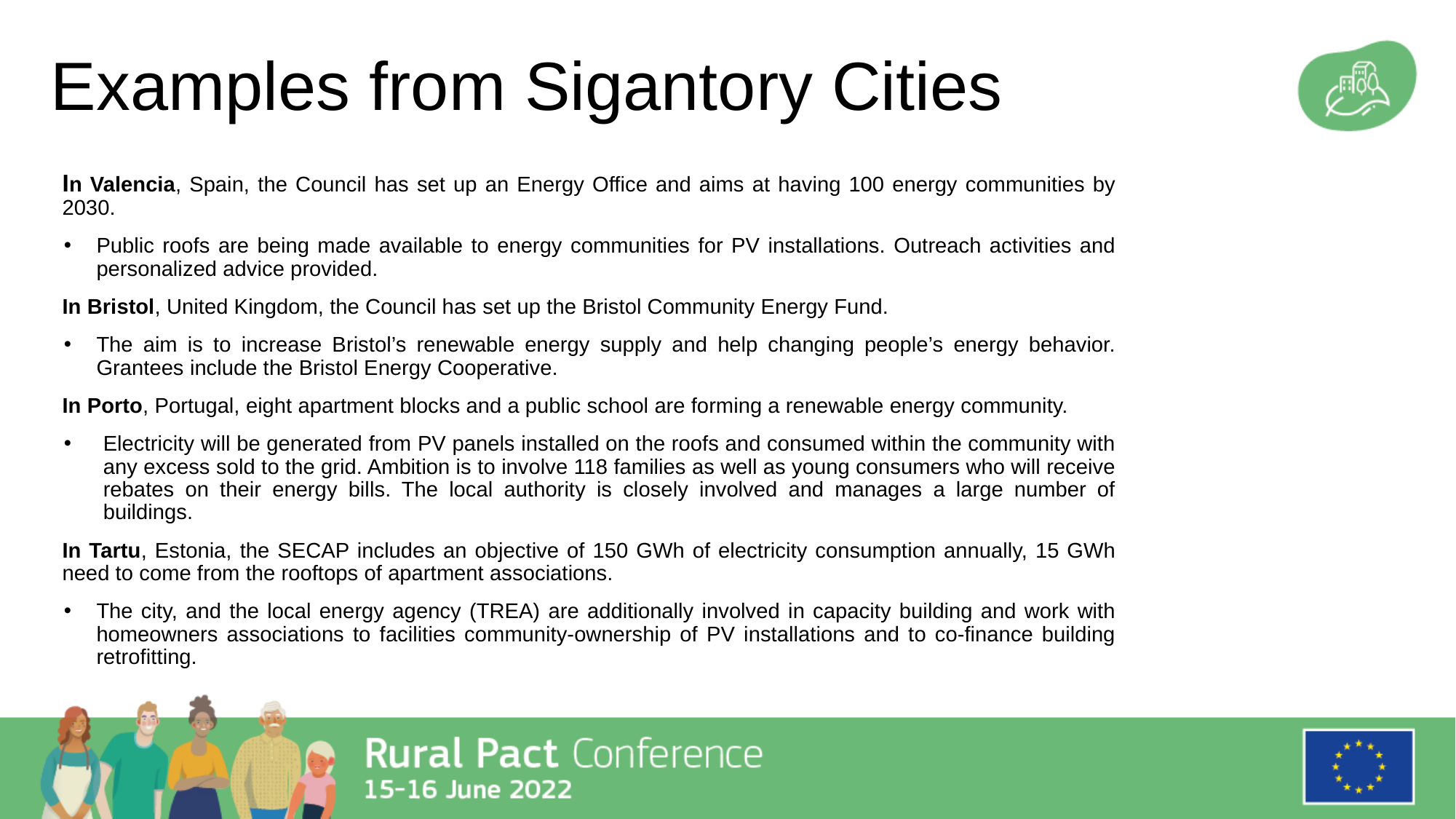

# Examples from Sigantory Cities
In Valencia, Spain, the Council has set up an Energy Office and aims at having 100 energy communities by 2030.
Public roofs are being made available to energy communities for PV installations. Outreach activities and personalized advice provided.
In Bristol, United Kingdom, the Council has set up the Bristol Community Energy Fund.
The aim is to increase Bristol’s renewable energy supply and help changing people’s energy behavior. Grantees include the Bristol Energy Cooperative.
In Porto, Portugal, eight apartment blocks and a public school are forming a renewable energy community.
Electricity will be generated from PV panels installed on the roofs and consumed within the community with any excess sold to the grid. Ambition is to involve 118 families as well as young consumers who will receive rebates on their energy bills. The local authority is closely involved and manages a large number of buildings.
In Tartu, Estonia, the SECAP includes an objective of 150 GWh of electricity consumption annually, 15 GWh need to come from the rooftops of apartment associations.
The city, and the local energy agency (TREA) are additionally involved in capacity building and work with homeowners associations to facilities community-ownership of PV installations and to co-finance building retrofitting.